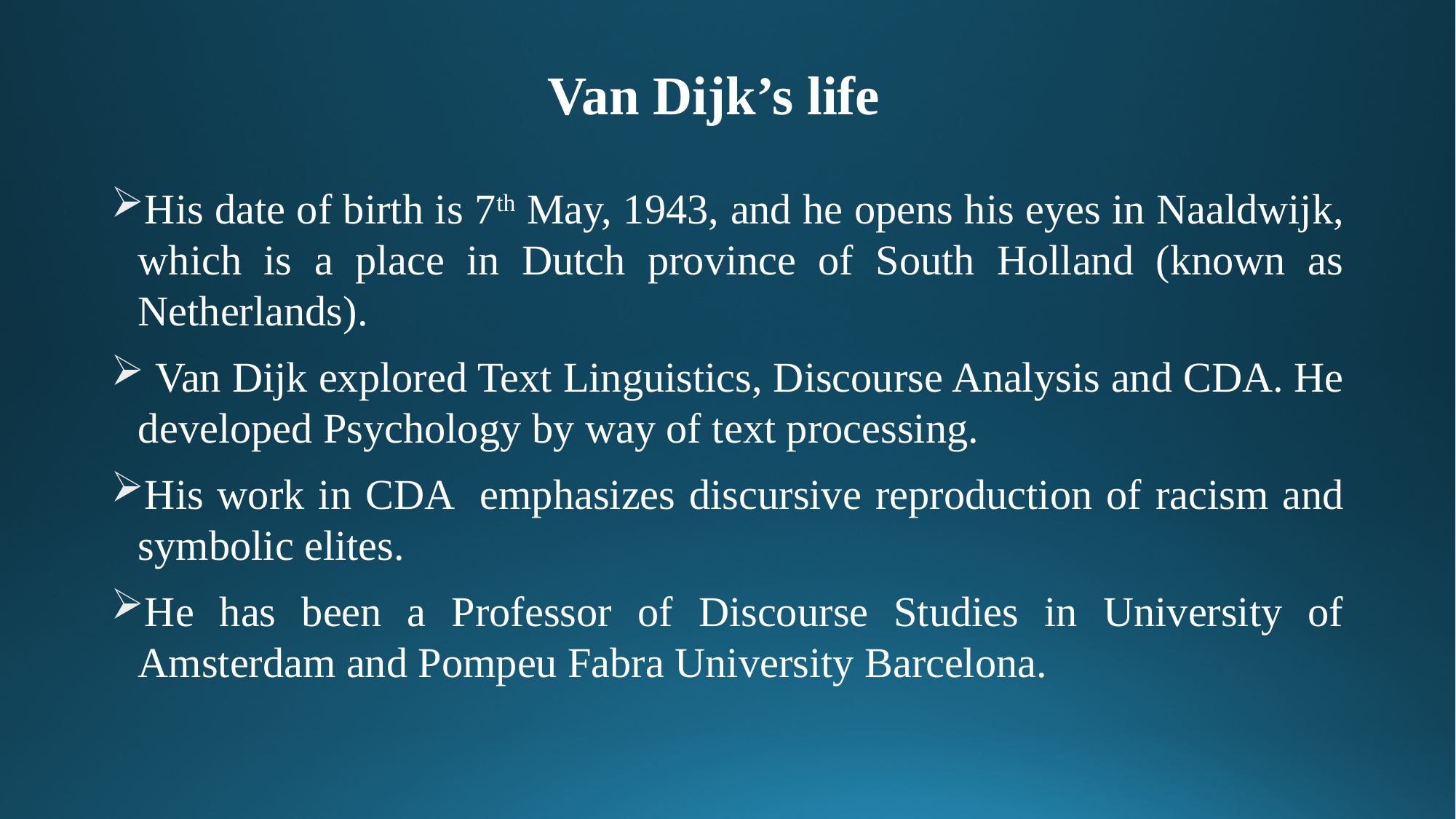

# Van Dijk’s life
His date of birth is 7th May, 1943, and he opens his eyes in Naaldwijk, which is a place in Dutch province of South Holland (known as Netherlands).
 Van Dijk explored Text Linguistics, Discourse Analysis and CDA. He developed Psychology by way of text processing.
His work in CDA  emphasizes discursive reproduction of racism and symbolic elites.
He has been a Professor of Discourse Studies in University of Amsterdam and Pompeu Fabra University Barcelona.